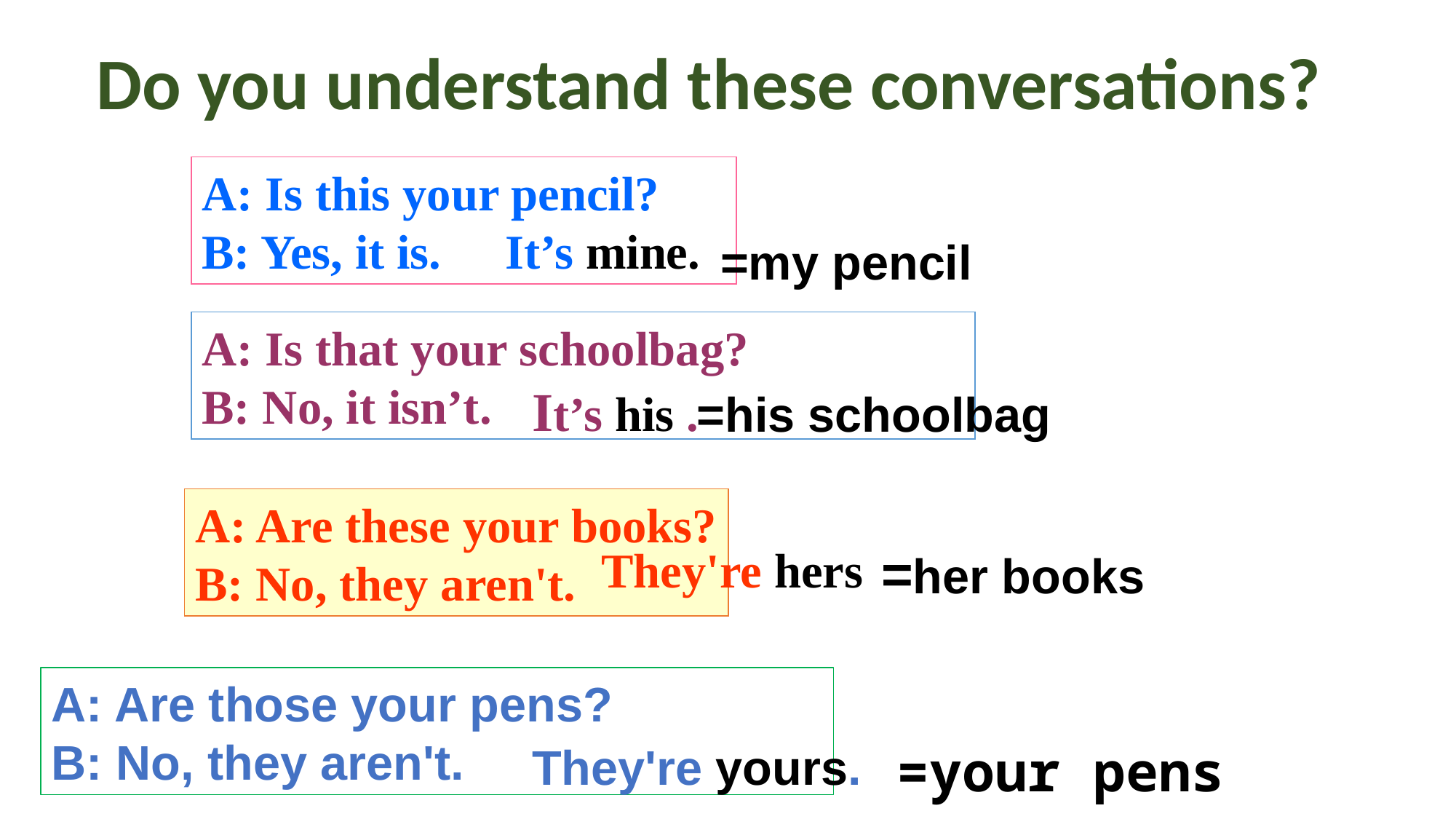

Do you understand these conversations?
A: Is this your pencil?
B: Yes, it is.
It’s mine.
=my pencil
A: Is that your schoolbag?
B: No, it isn’t.
It’s his .
=his schoolbag
A: Are these your books?
B: No, they aren't.
They're hers
=her books
A: Are those your pens?
B: No, they aren't.
They're yours.
=your pens